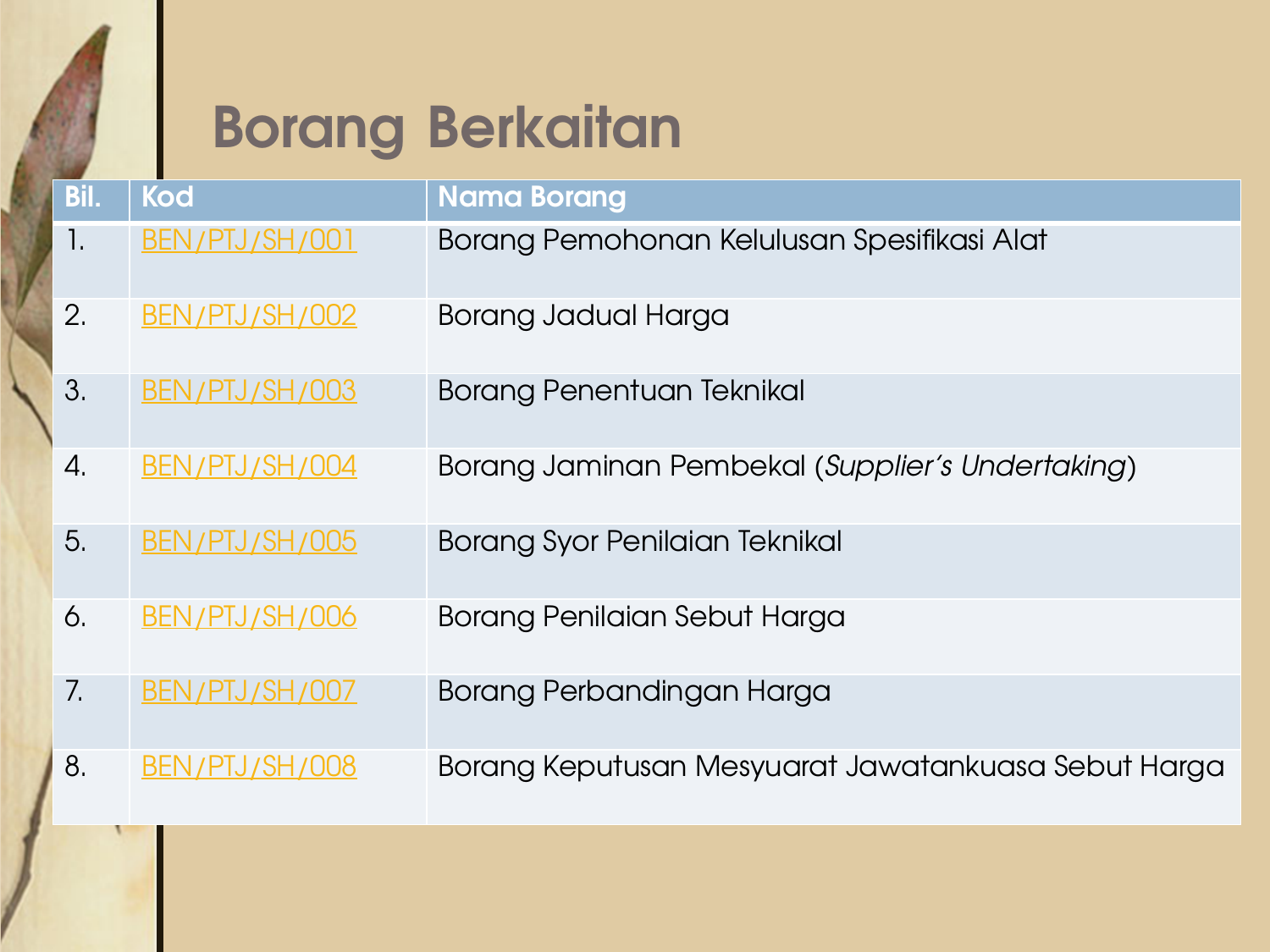

# Borang Berkaitan
| Bil. | Kod | Nama Borang |
| --- | --- | --- |
| 1. | BEN/PTJ/SH/001 | Borang Pemohonan Kelulusan Spesifikasi Alat |
| 2. | BEN/PTJ/SH/002 | Borang Jadual Harga |
| 3. | BEN/PTJ/SH/003 | Borang Penentuan Teknikal |
| 4. | BEN/PTJ/SH/004 | Borang Jaminan Pembekal (Supplier’s Undertaking) |
| 5. | BEN/PTJ/SH/005 | Borang Syor Penilaian Teknikal |
| 6. | BEN/PTJ/SH/006 | Borang Penilaian Sebut Harga |
| 7. | BEN/PTJ/SH/007 | Borang Perbandingan Harga |
| 8. | BEN/PTJ/SH/008 | Borang Keputusan Mesyuarat Jawatankuasa Sebut Harga |